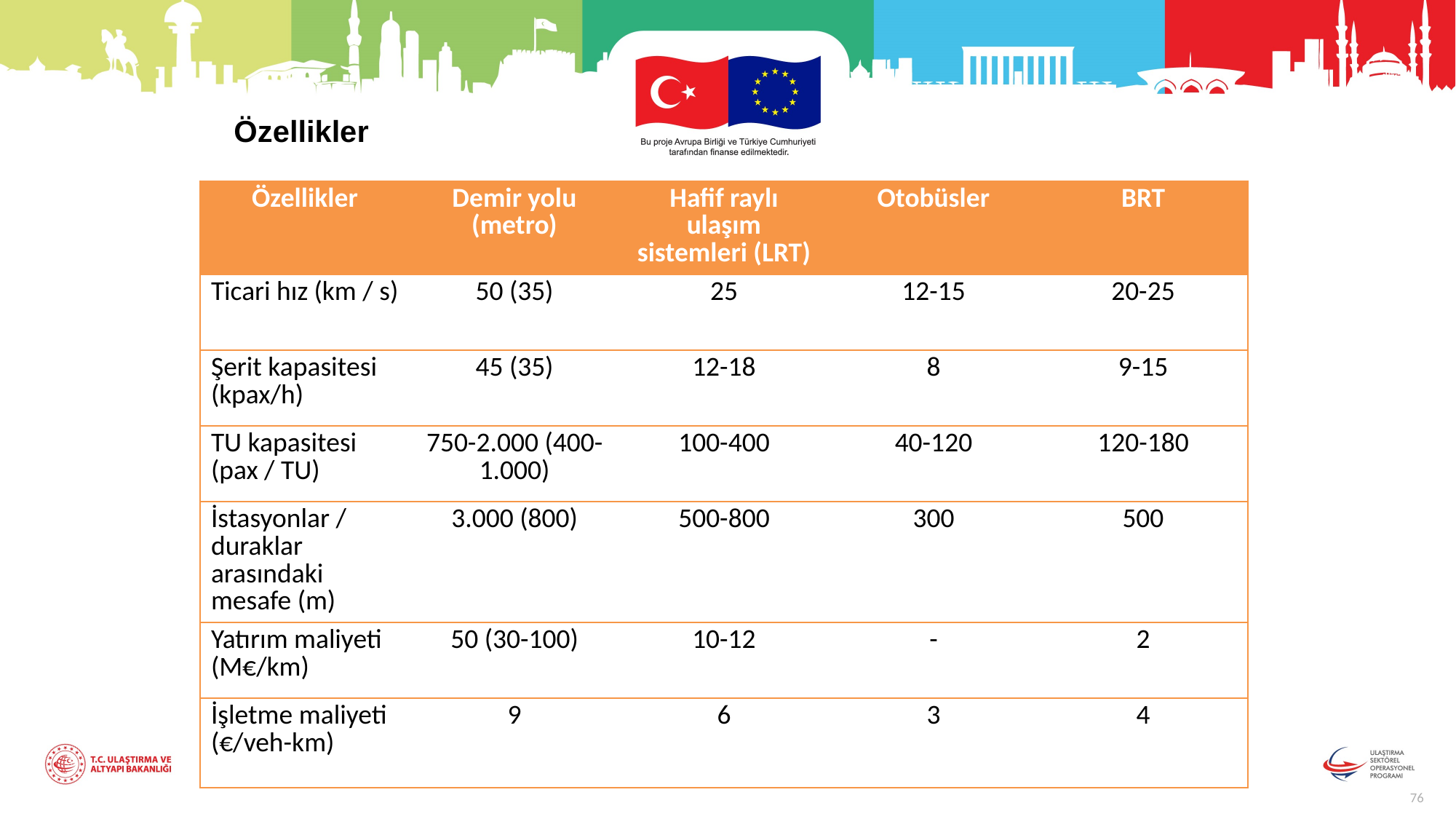

Özellikler
| Özellikler | Demir yolu (metro) | Hafif raylı ulaşım sistemleri (LRT) | Otobüsler | BRT |
| --- | --- | --- | --- | --- |
| Ticari hız (km / s) | 50 (35) | 25 | 12-15 | 20-25 |
| Şerit kapasitesi (kpax/h) | 45 (35) | 12-18 | 8 | 9-15 |
| TU kapasitesi (pax / TU) | 750-2.000 (400-1.000) | 100-400 | 40-120 | 120-180 |
| İstasyonlar / duraklar arasındaki mesafe (m) | 3.000 (800) | 500-800 | 300 | 500 |
| Yatırım maliyeti (M€/km) | 50 (30-100) | 10-12 | - | 2 |
| İşletme maliyeti (€/veh-km) | 9 | 6 | 3 | 4 |

76